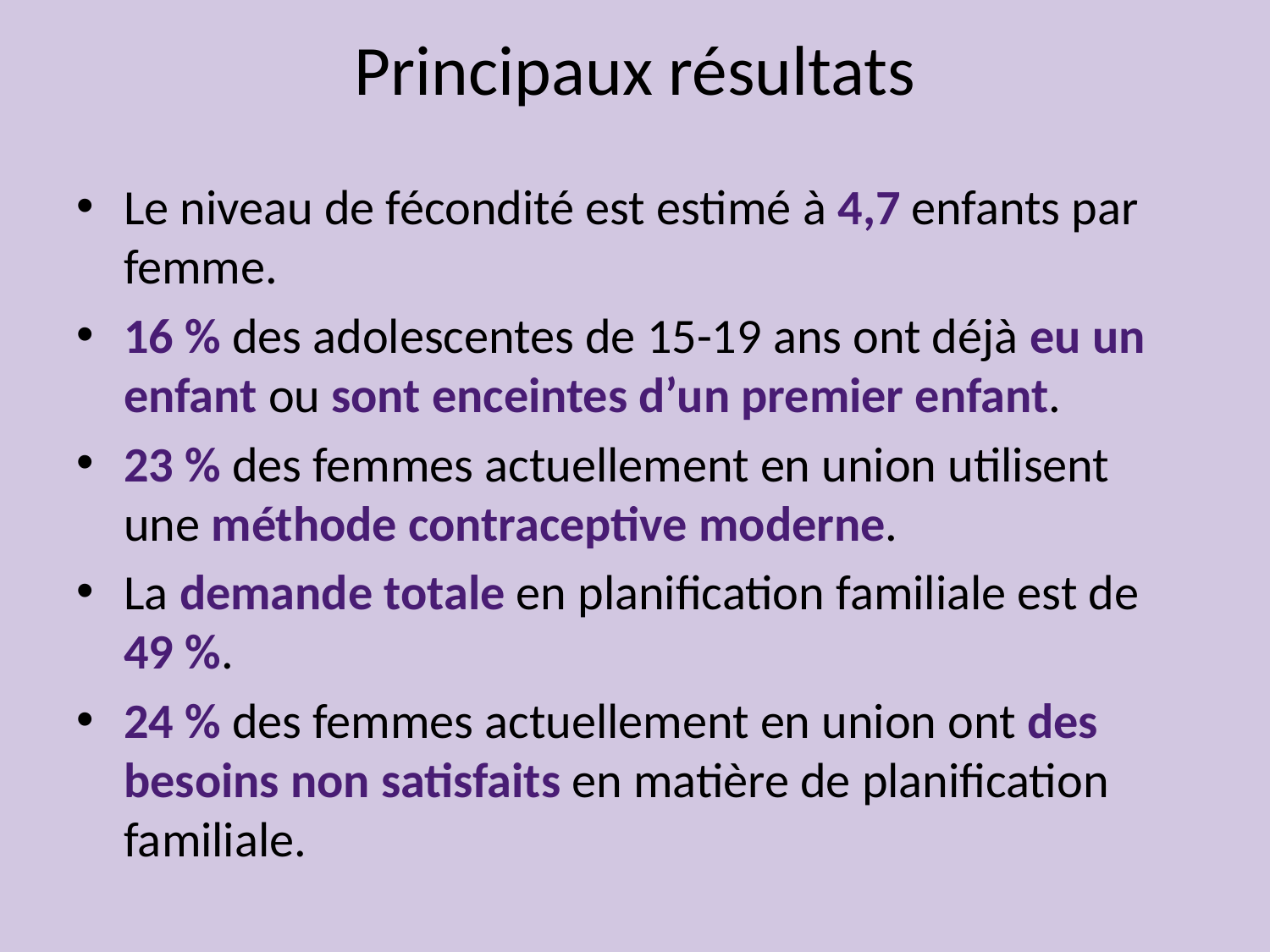

Principaux résultats
Le niveau de fécondité est estimé à 4,7 enfants par femme.
16 % des adolescentes de 15-19 ans ont déjà eu un enfant ou sont enceintes d’un premier enfant.
23 % des femmes actuellement en union utilisent une méthode contraceptive moderne.
La demande totale en planification familiale est de 49 %.
24 % des femmes actuellement en union ont des besoins non satisfaits en matière de planification familiale.